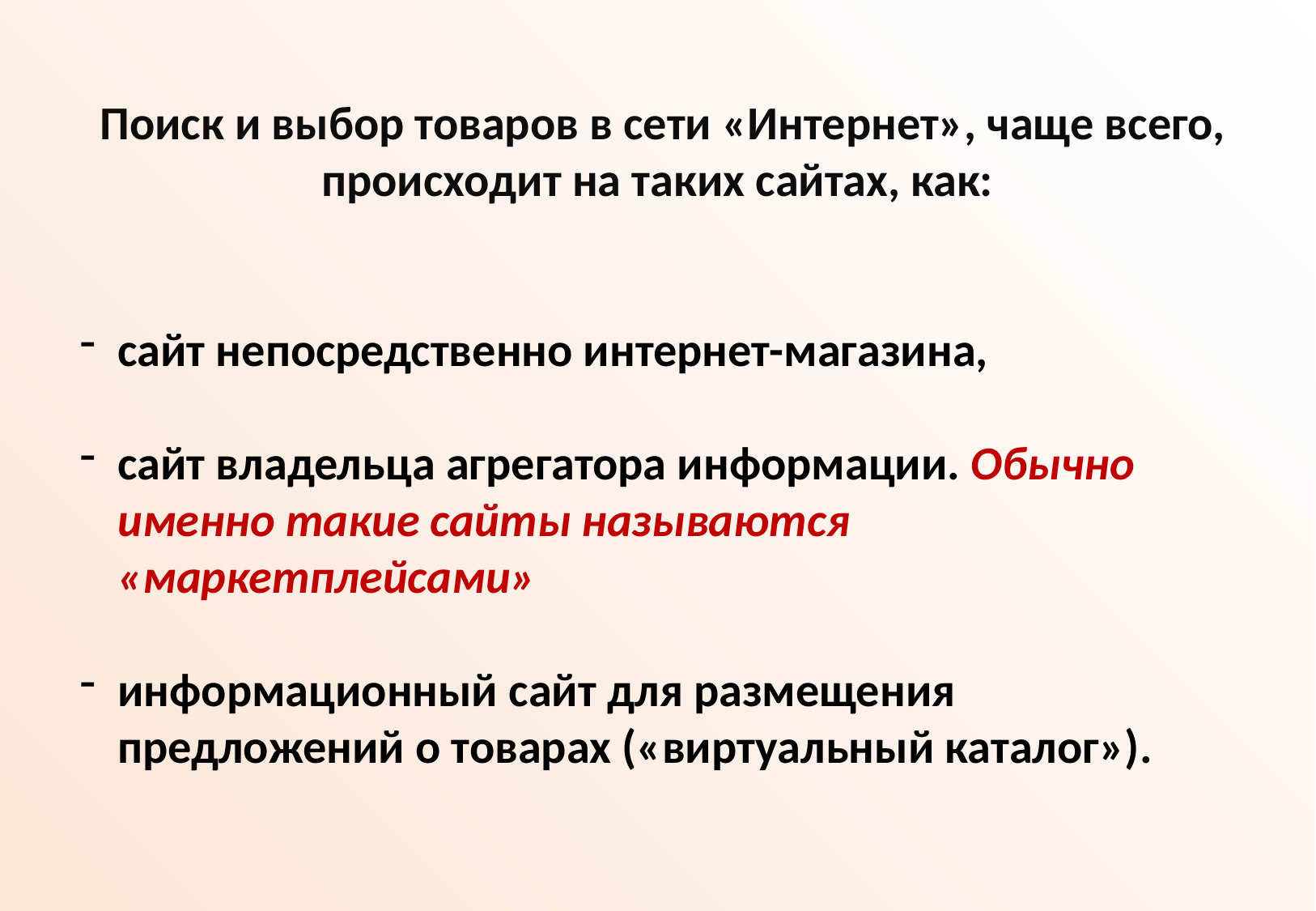

Поиск и выбор товаров в сети «Интернет», чаще всего, происходит на таких сайтах, как:

сайт непосредственно интернет-магазина,

сайт владельца агрегатора информации. Обычно именно такие сайты называются «маркетплейсами»

информационный сайт для размещения предложений о товарах («виртуальный каталог»).